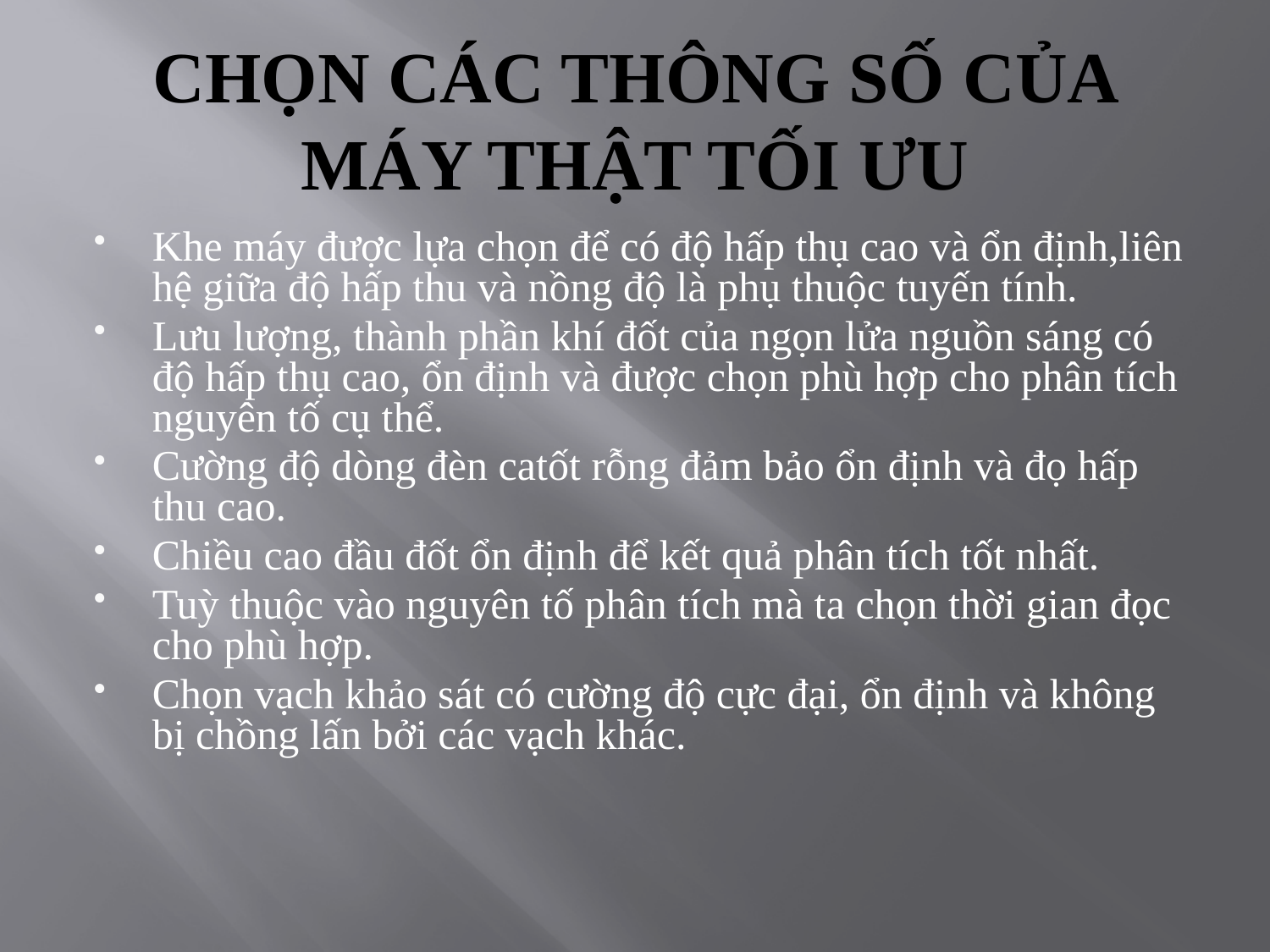

# CHỌN CÁC THÔNG SỐ CỦA MÁY THẬT TỐI ƯU
Khe máy được lựa chọn để có độ hấp thụ cao và ổn định,liên hệ giữa độ hấp thu và nồng độ là phụ thuộc tuyến tính.
Lưu lượng, thành phần khí đốt của ngọn lửa nguồn sáng có độ hấp thụ cao, ổn định và được chọn phù hợp cho phân tích nguyên tố cụ thể.
Cường độ dòng đèn catốt rỗng đảm bảo ổn định và đọ hấp thu cao.
Chiều cao đầu đốt ổn định để kết quả phân tích tốt nhất.
Tuỳ thuộc vào nguyên tố phân tích mà ta chọn thời gian đọc cho phù hợp.
Chọn vạch khảo sát có cường độ cực đại, ổn định và không bị chồng lấn bởi các vạch khác.